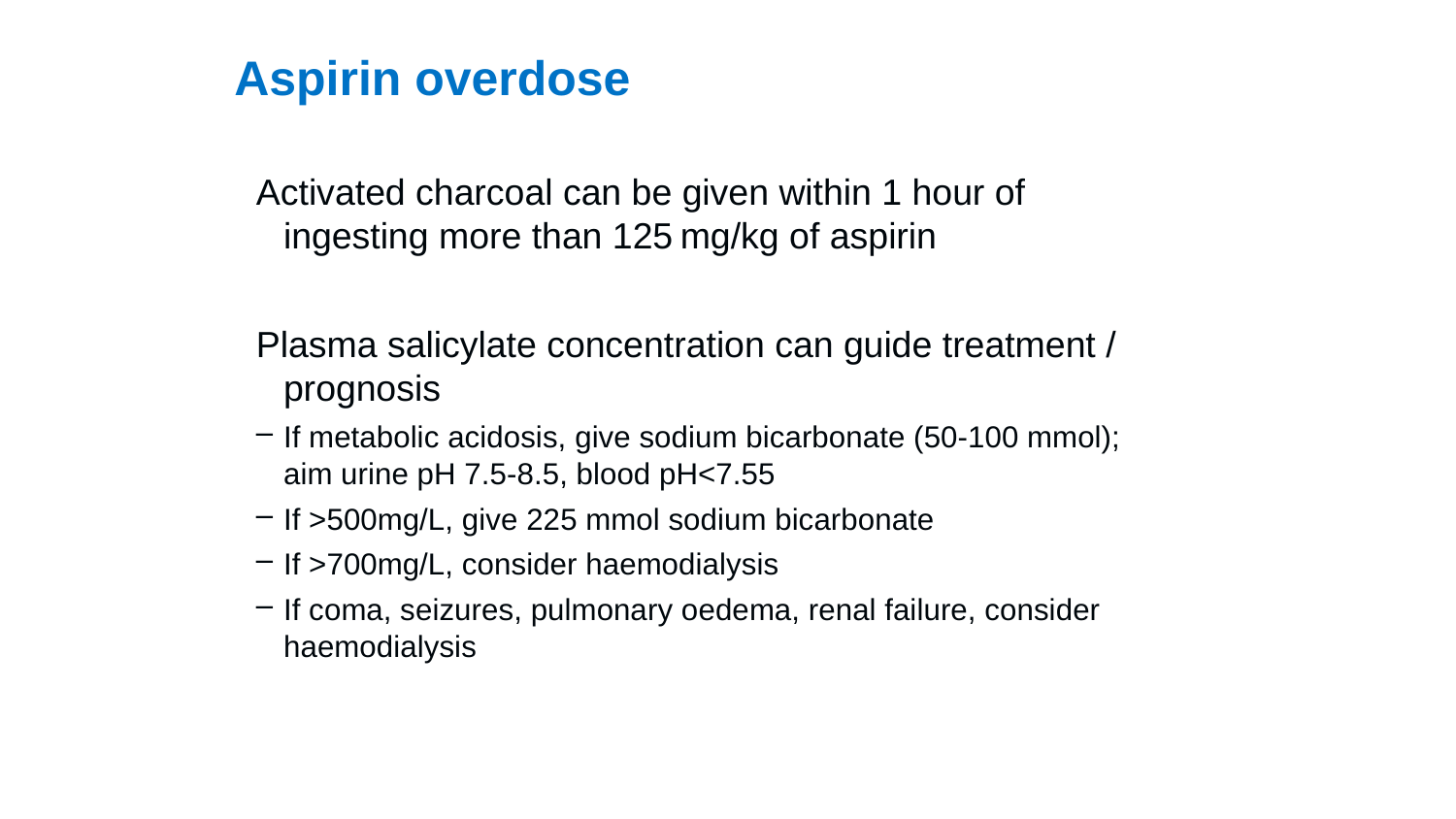

# Aspirin overdose
Activated charcoal can be given within 1 hour of ingesting more than 125 mg/kg of aspirin

Plasma salicylate concentration can guide treatment / prognosis
If metabolic acidosis, give sodium bicarbonate (50-100 mmol); aim urine pH 7.5-8.5, blood pH<7.55
If >500mg/L, give 225 mmol sodium bicarbonate
If >700mg/L, consider haemodialysis
If coma, seizures, pulmonary oedema, renal failure, consider haemodialysis